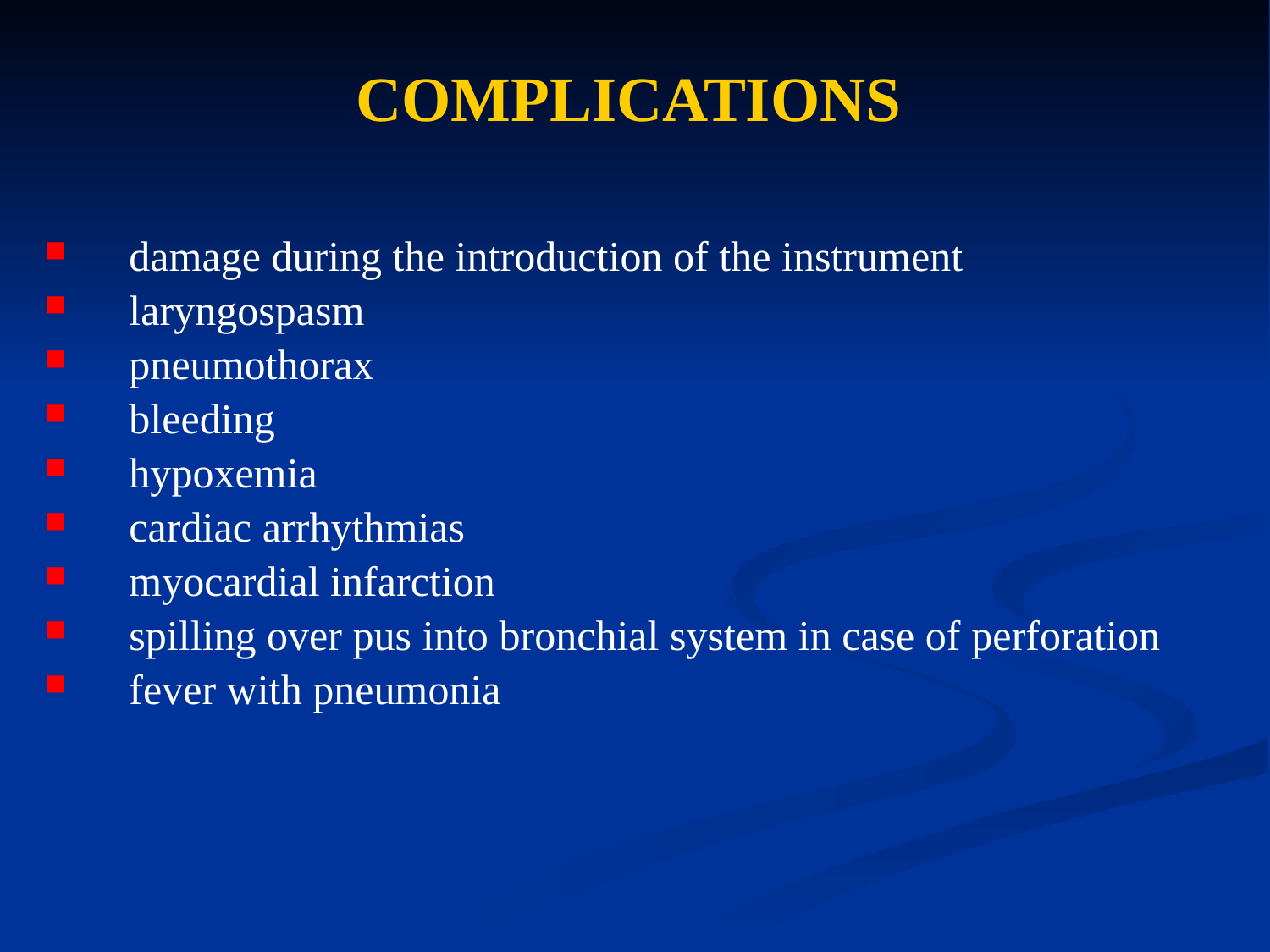

# COMPLICATIONS

damage during the introduction of the instrument
laryngospasm
pneumothorax
bleeding
hypoxemia
cardiac arrhythmias
myocardial infarction
spilling over pus into bronchial system in case of perforation
fever with pneumonia